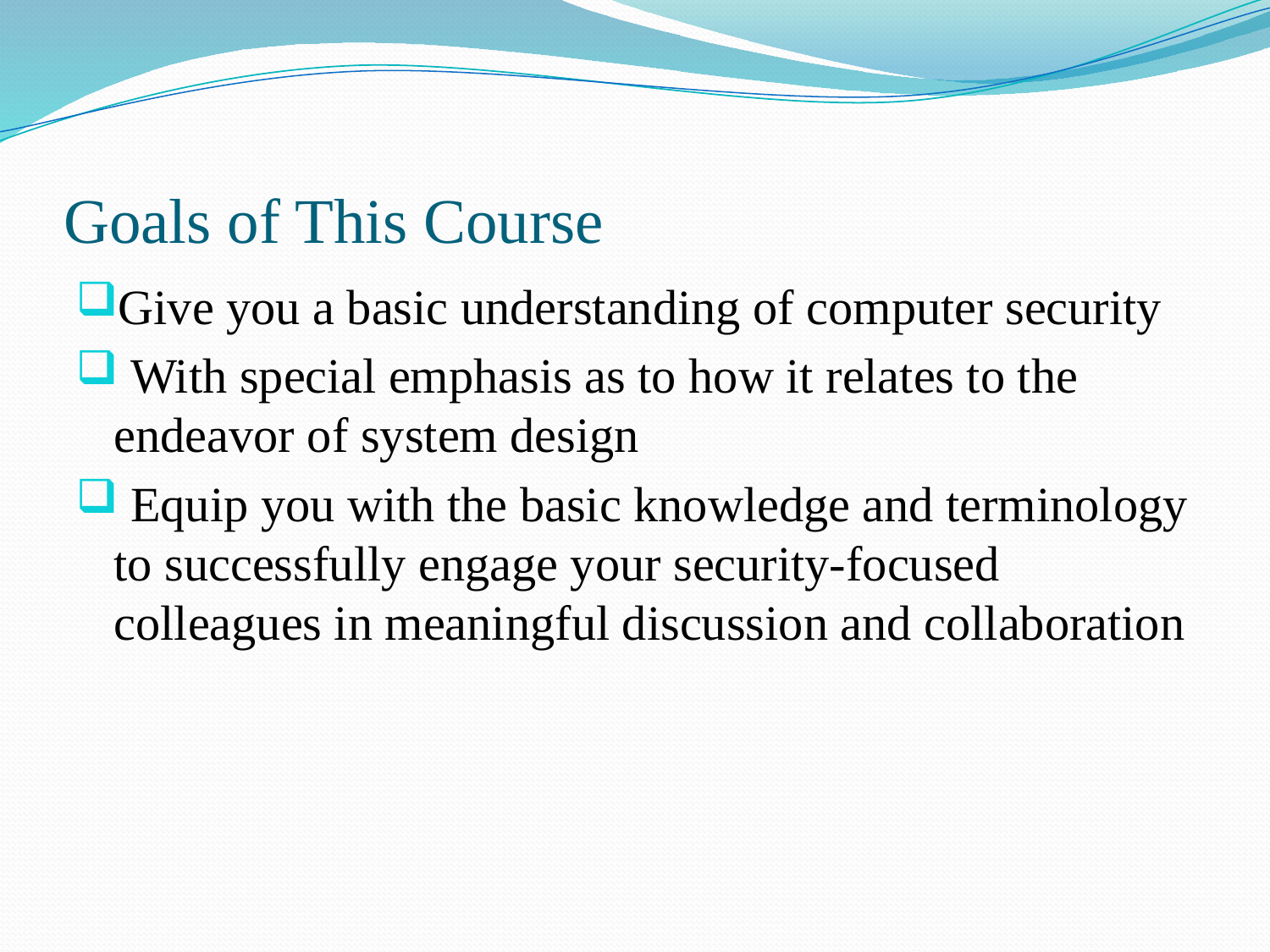

# Goals of This Course
Give you a basic understanding of computer security
 With special emphasis as to how it relates to the endeavor of system design
 Equip you with the basic knowledge and terminology to successfully engage your security-focused colleagues in meaningful discussion and collaboration